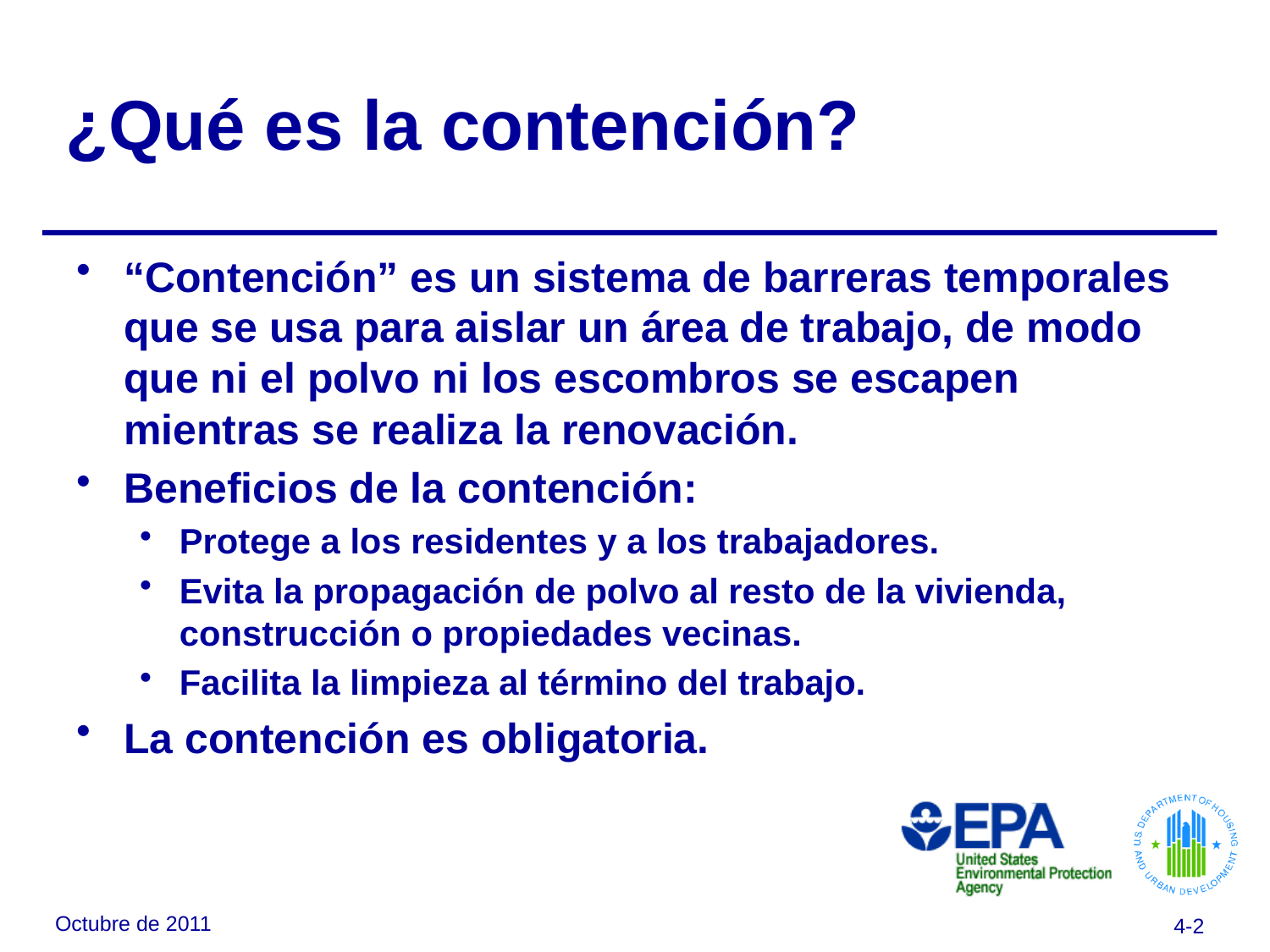

# ¿Qué es la contención?
“Contención” es un sistema de barreras temporales que se usa para aislar un área de trabajo, de modo que ni el polvo ni los escombros se escapen mientras se realiza la renovación.
Beneficios de la contención:
Protege a los residentes y a los trabajadores.
Evita la propagación de polvo al resto de la vivienda, construcción o propiedades vecinas.
Facilita la limpieza al término del trabajo.
La contención es obligatoria.
Octubre de 2011
4-2